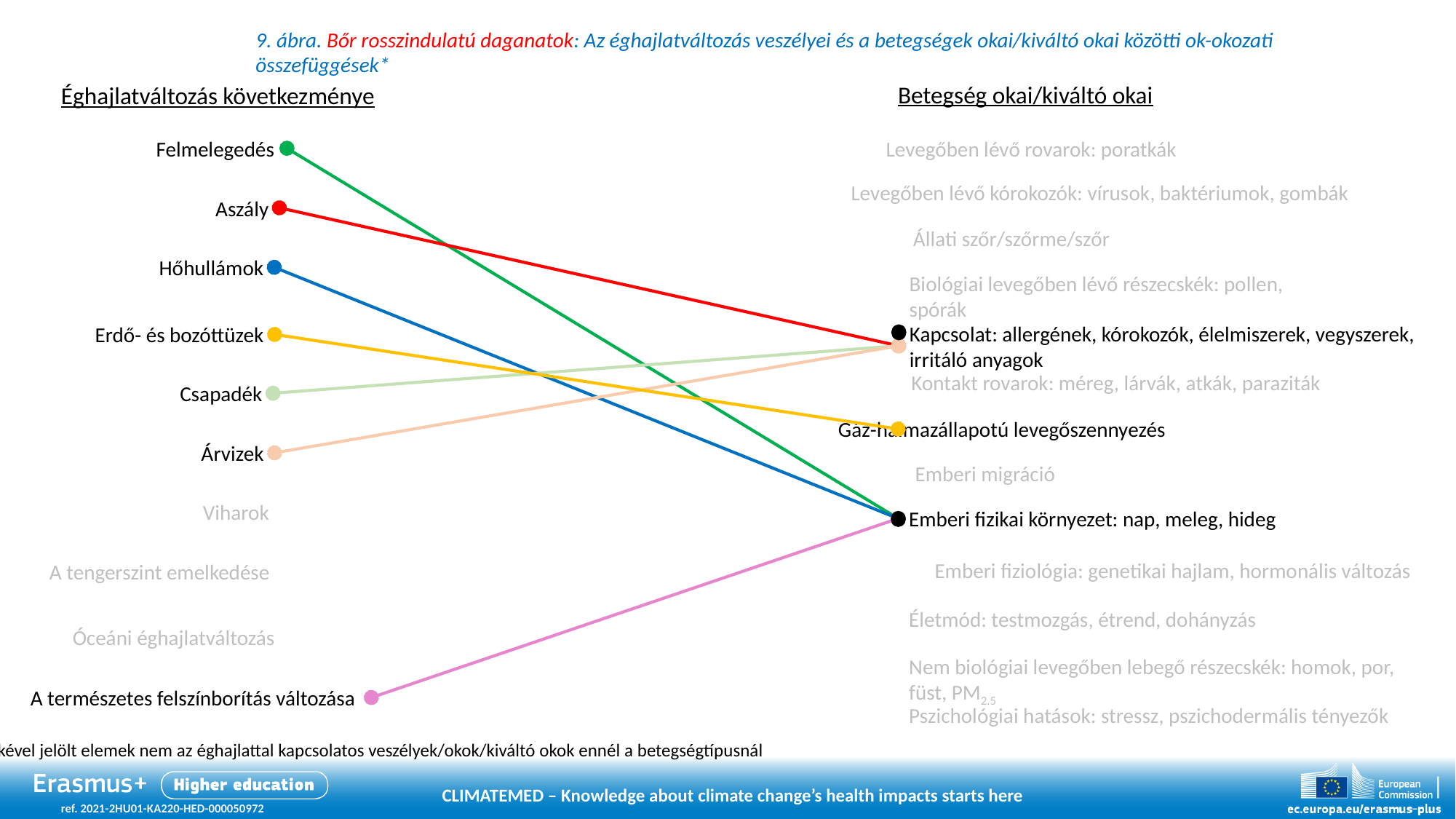

9. ábra. Bőr rosszindulatú daganatok: Az éghajlatváltozás veszélyei és a betegségek okai/kiváltó okai közötti ok-okozati összefüggések*
Betegség okai/kiváltó okai
Éghajlatváltozás következménye
 Felmelegedés
Levegőben lévő rovarok: poratkák
Levegőben lévő kórokozók: vírusok, baktériumok, gombák
Aszály
Állati szőr/szőrme/szőr
Hőhullámok
Biológiai levegőben lévő részecskék: pollen, spórák
Kapcsolat: allergének, kórokozók, élelmiszerek, vegyszerek, irritáló anyagok
Erdő- és bozóttüzek

Kontakt rovarok: méreg, lárvák, atkák, paraziták
Csapadék
Gáz-halmazállapotú levegőszennyezés
Árvizek
Emberi migráció
Viharok
Emberi fizikai környezet: nap, meleg, hideg

Emberi fiziológia: genetikai hajlam, hormonális változás
A tengerszint emelkedése
Életmód: testmozgás, étrend, dohányzás
Óceáni éghajlatváltozás
Nem biológiai levegőben lebegő részecskék: homok, por, füst, PM2.5
A természetes felszínborítás változása
Pszichológiai hatások: stressz, pszichodermális tényezők
*A szürkével jelölt elemek nem az éghajlattal kapcsolatos veszélyek/okok/kiváltó okok ennél a betegségtípusnál